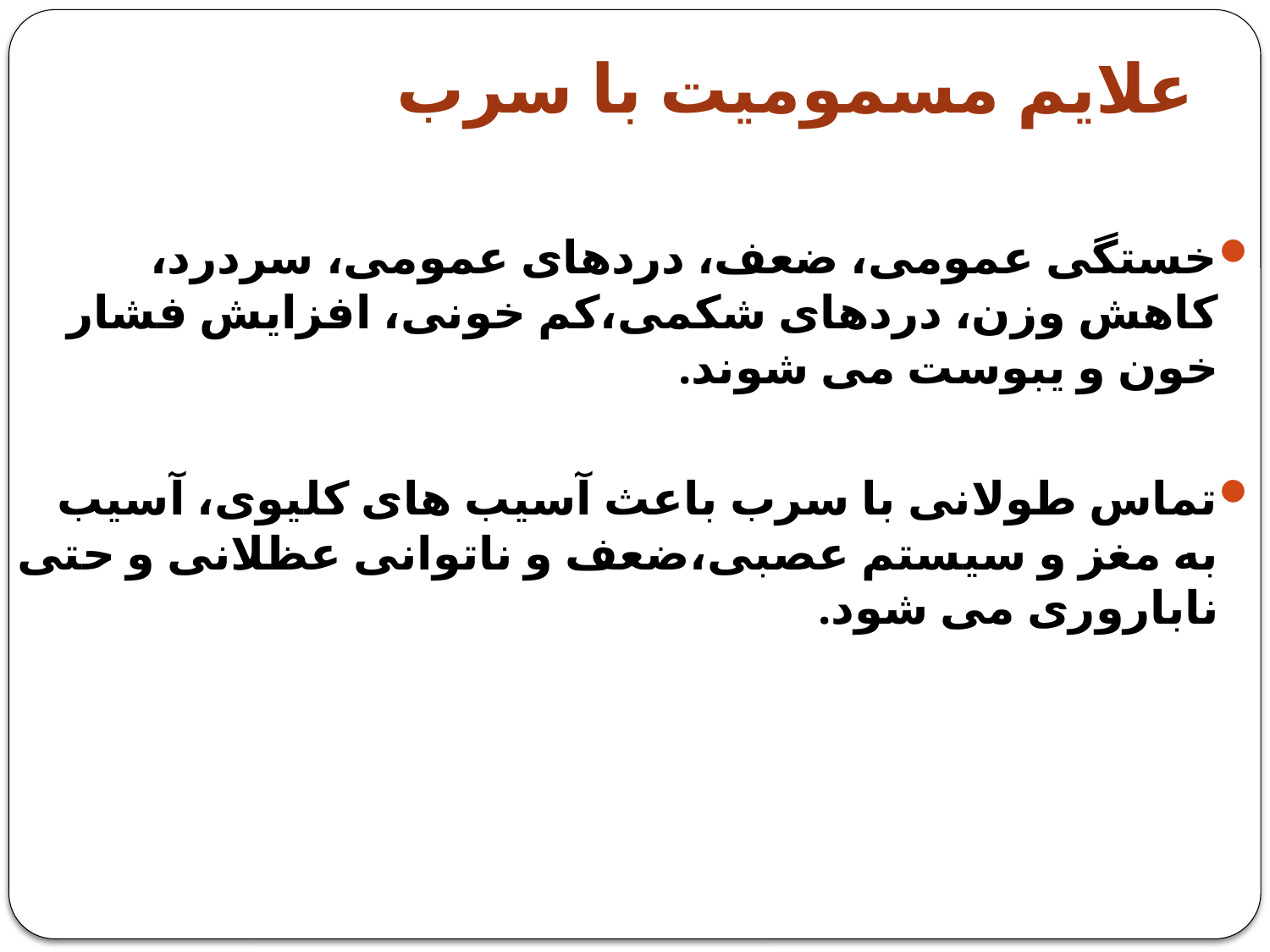

# علایم مسمومیت با سرب
خستگی عمومی، ضعف، دردهای عمومی، سردرد، کاهش وزن، دردهای شکمی،کم خونی، افزایش فشار خون و یبوست می شوند.

تماس طولانی با سرب باعث آسیب های کلیوی، آسیب به مغز و سیستم عصبی،ضعف و ناتوانی عظلانی و حتی ناباروری می شود.